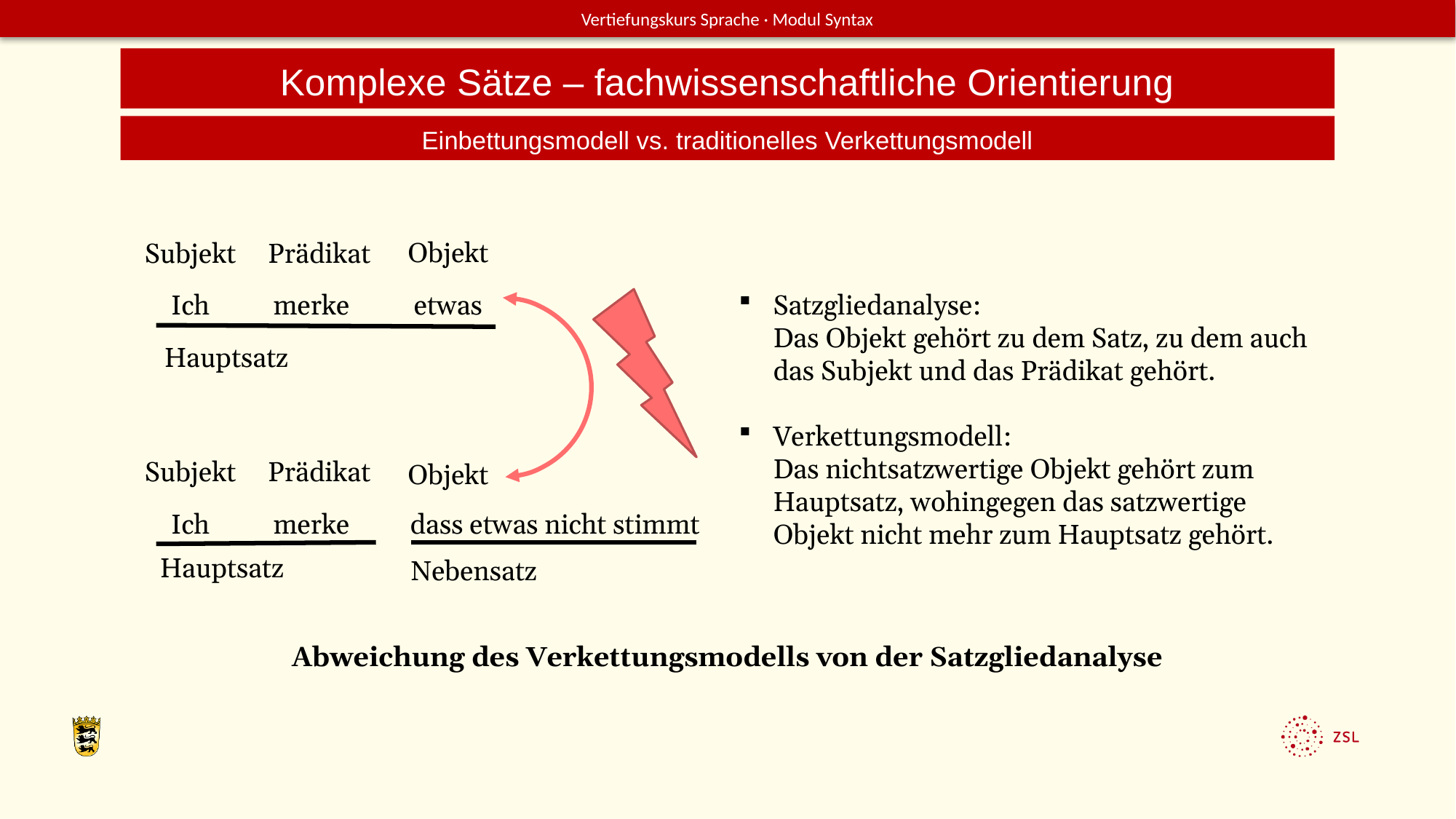

Komplexe Sätze – fachwissenschaftliche Orientierung
Einbettungsmodell vs. traditionelles Verkettungsmodell
Objekt
Subjekt
Prädikat
Ich
merke
etwas
Hauptsatz
Satzgliedanalyse:
Das Objekt gehört zu dem Satz, zu dem auch das Subjekt und das Prädikat gehört.

Verkettungsmodell:
Das nichtsatzwertige Objekt gehört zum Hauptsatz, wohingegen das satzwertige Objekt nicht mehr zum Hauptsatz gehört.

Subjekt
Prädikat
Objekt
Ich
merke
dass etwas nicht stimmt
Hauptsatz
Nebensatz
Abweichung des Verkettungsmodells von der Satzgliedanalyse